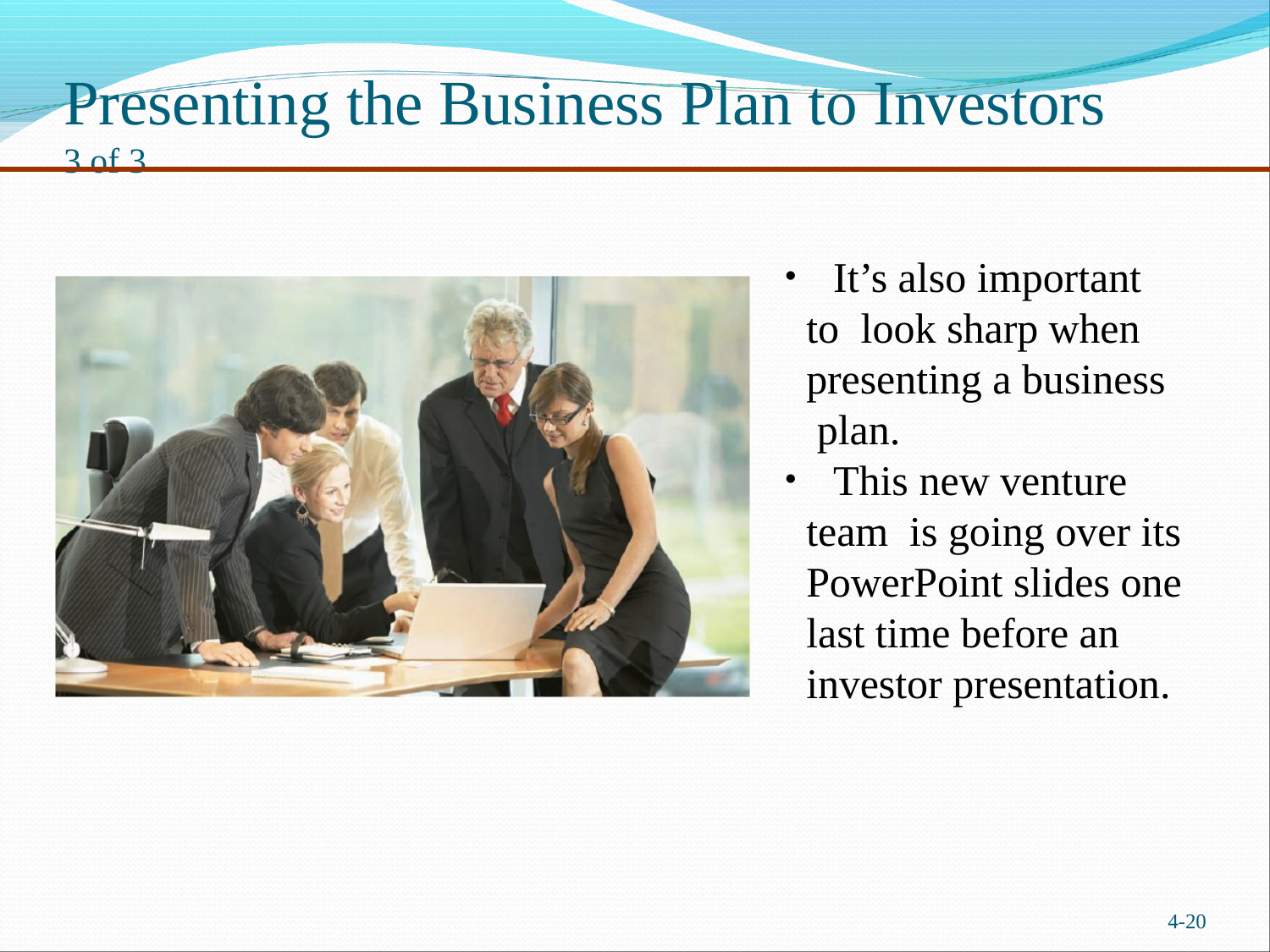

# Presenting the Business Plan to Investors
3 of 3

	It’s also important to  look sharp when  presenting a business  plan.
	This new venture team  is going over its  PowerPoint slides one  last time before an  investor presentation.

4-20